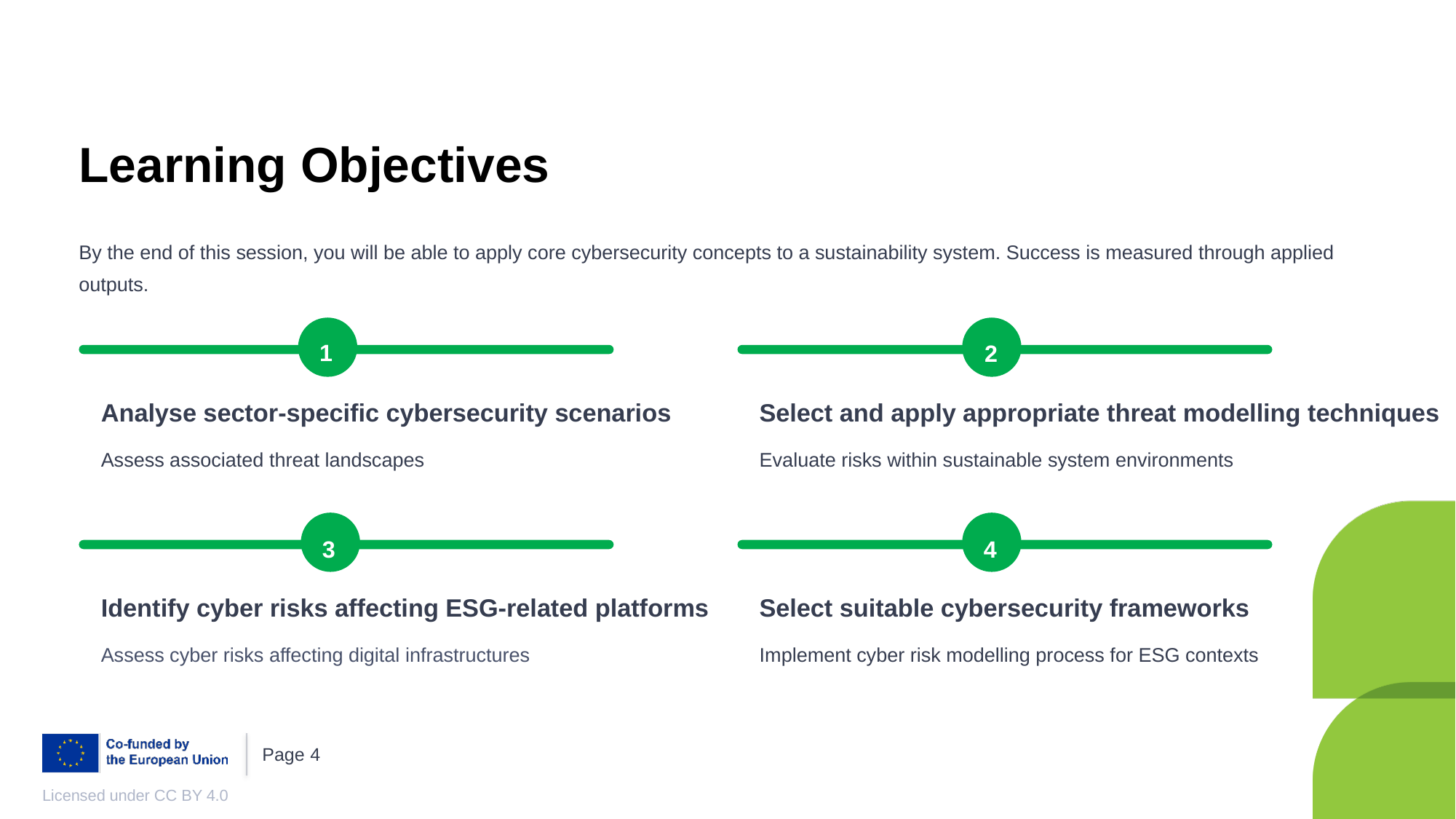

Learning Objectives
By the end of this session, you will be able to apply core cybersecurity concepts to a sustainability system. Success is measured through applied outputs.

1
2

Analyse sector-specific cybersecurity scenarios
Select and apply appropriate threat modelling techniques
Assess associated threat landscapes
Evaluate risks within sustainable system environments

3
4

Identify cyber risks affecting ESG-related platforms
Select suitable cybersecurity frameworks
Assess cyber risks affecting digital infrastructures
Implement cyber risk modelling process for ESG contexts